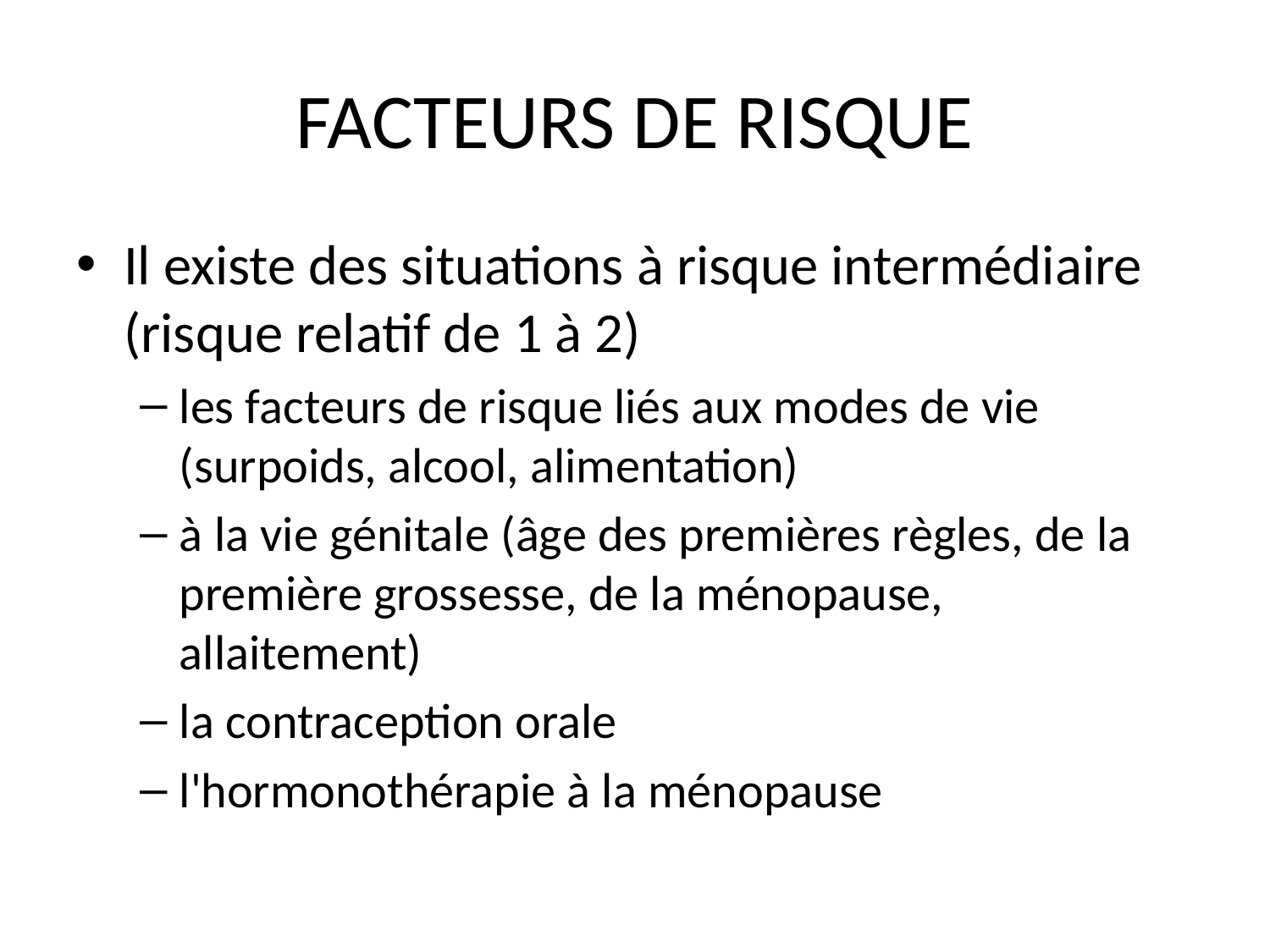

# FACTEURS DE RISQUE
Il existe des situations à risque intermédiaire (risque relatif de 1 à 2)
les facteurs de risque liés aux modes de vie (surpoids, alcool, alimentation)
à la vie génitale (âge des premières règles, de la première grossesse, de la ménopause, allaitement)
la contraception orale
l'hormonothérapie à la ménopause